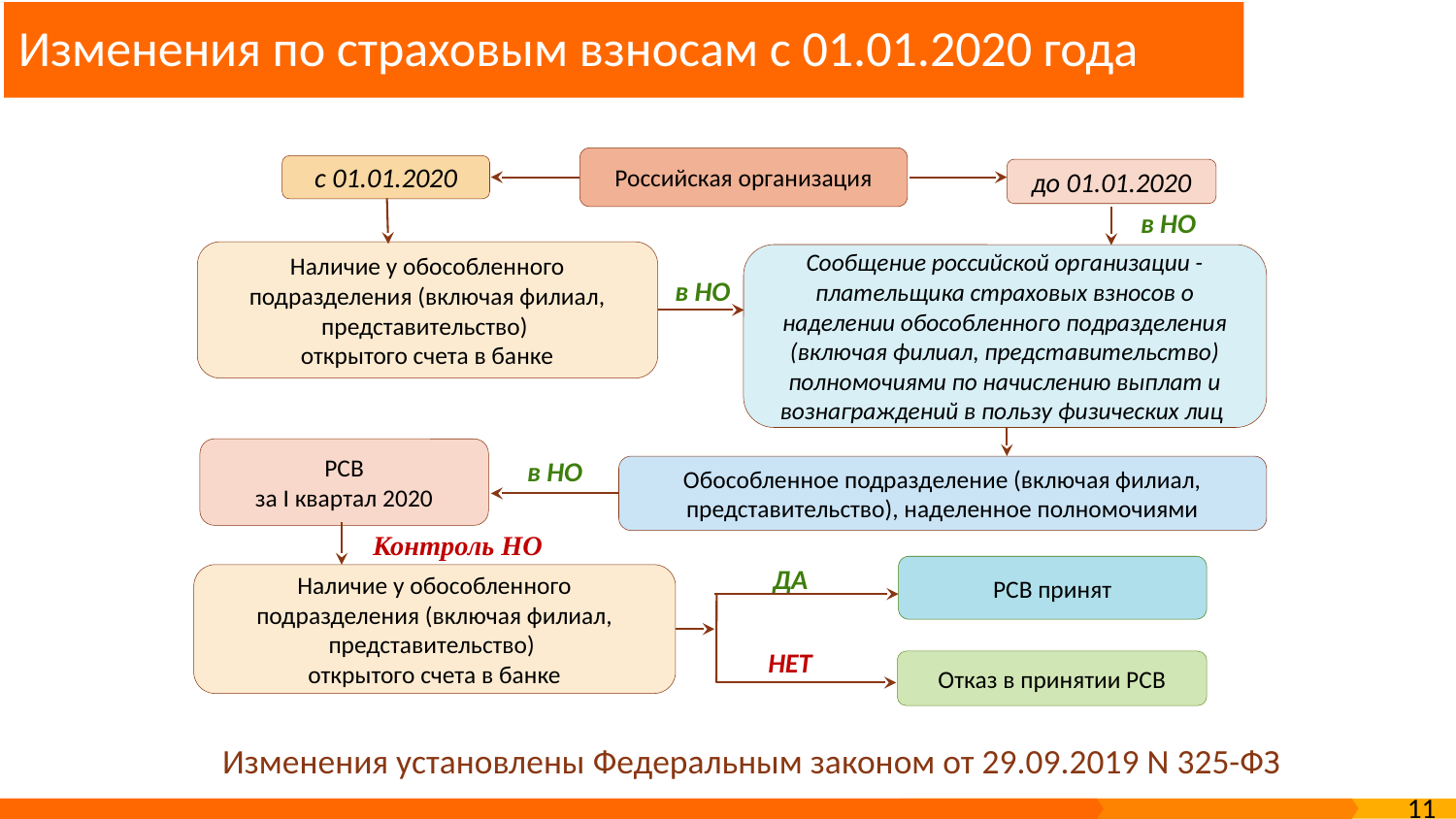

Изменения по страховым взносам с 01.01.2020 года
Российская организация
с 01.01.2020
до 01.01.2020
в НО
Наличие у обособленного подразделения (включая филиал, представительство)
открытого счета в банке
Сообщение российской организации - плательщика страховых взносов о наделении обособленного подразделения (включая филиал, представительство) полномочиями по начислению выплат и вознаграждений в пользу физических лиц
в НО
РСВ
за I квартал 2020
в НО
Обособленное подразделение (включая филиал, представительство), наделенное полномочиями
Контроль НО
РСВ принят
ДА
Наличие у обособленного подразделения (включая филиал, представительство)
открытого счета в банке
НЕТ
Отказ в принятии РСВ
Изменения установлены Федеральным законом от 29.09.2019 N 325-ФЗ
11